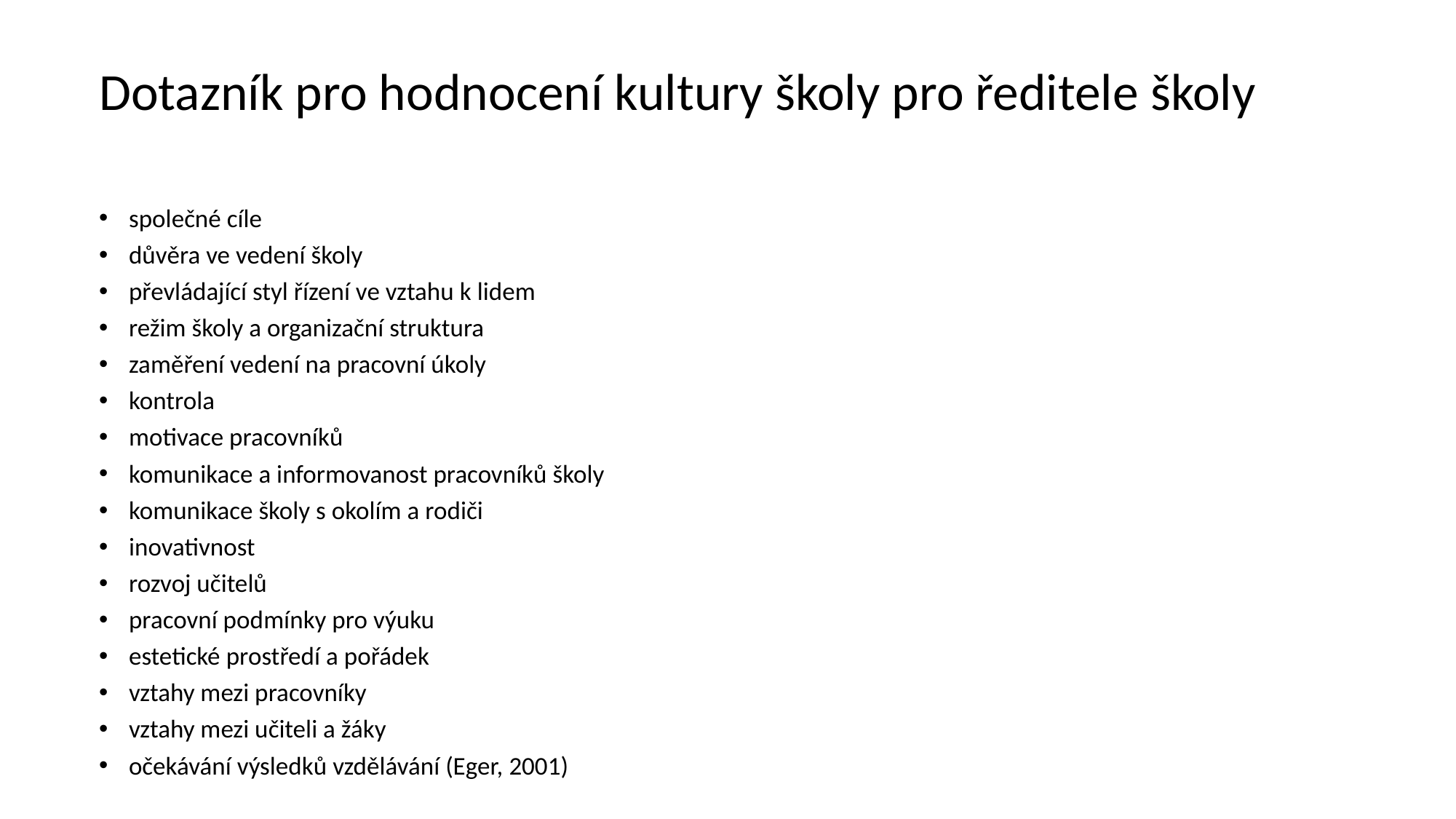

# Dotazník pro hodnocení kultury školy pro ředitele školy
společné cíle
důvěra ve vedení školy
převládající styl řízení ve vztahu k lidem
režim školy a organizační struktura
zaměření vedení na pracovní úkoly
kontrola
motivace pracovníků
komunikace a informovanost pracovníků školy
komunikace školy s okolím a rodiči
inovativnost
rozvoj učitelů
pracovní podmínky pro výuku
estetické prostředí a pořádek
vztahy mezi pracovníky
vztahy mezi učiteli a žáky
očekávání výsledků vzdělávání (Eger, 2001)